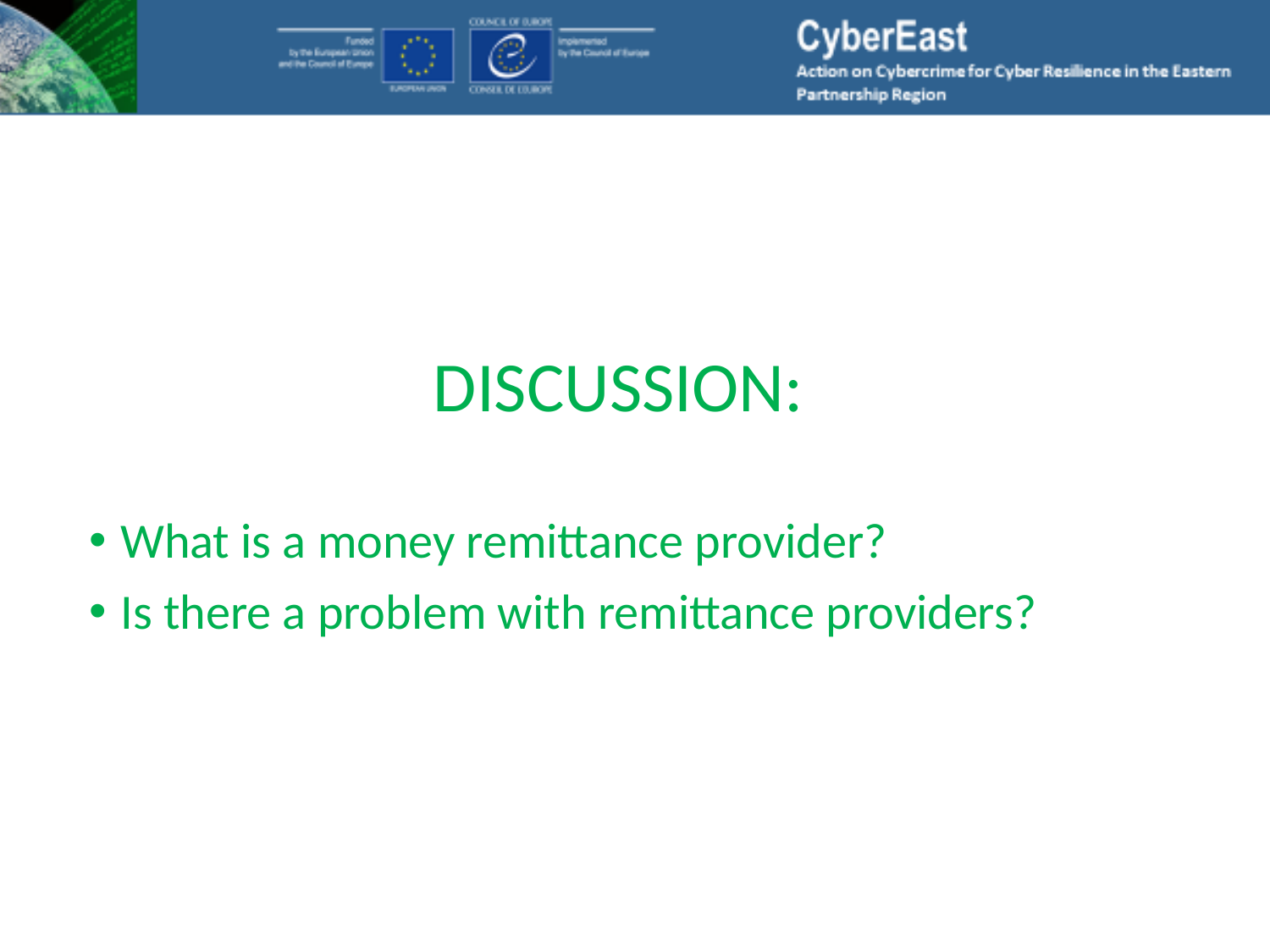

DISCUSSION:

What is a money remittance provider?
Is there a problem with remittance providers?